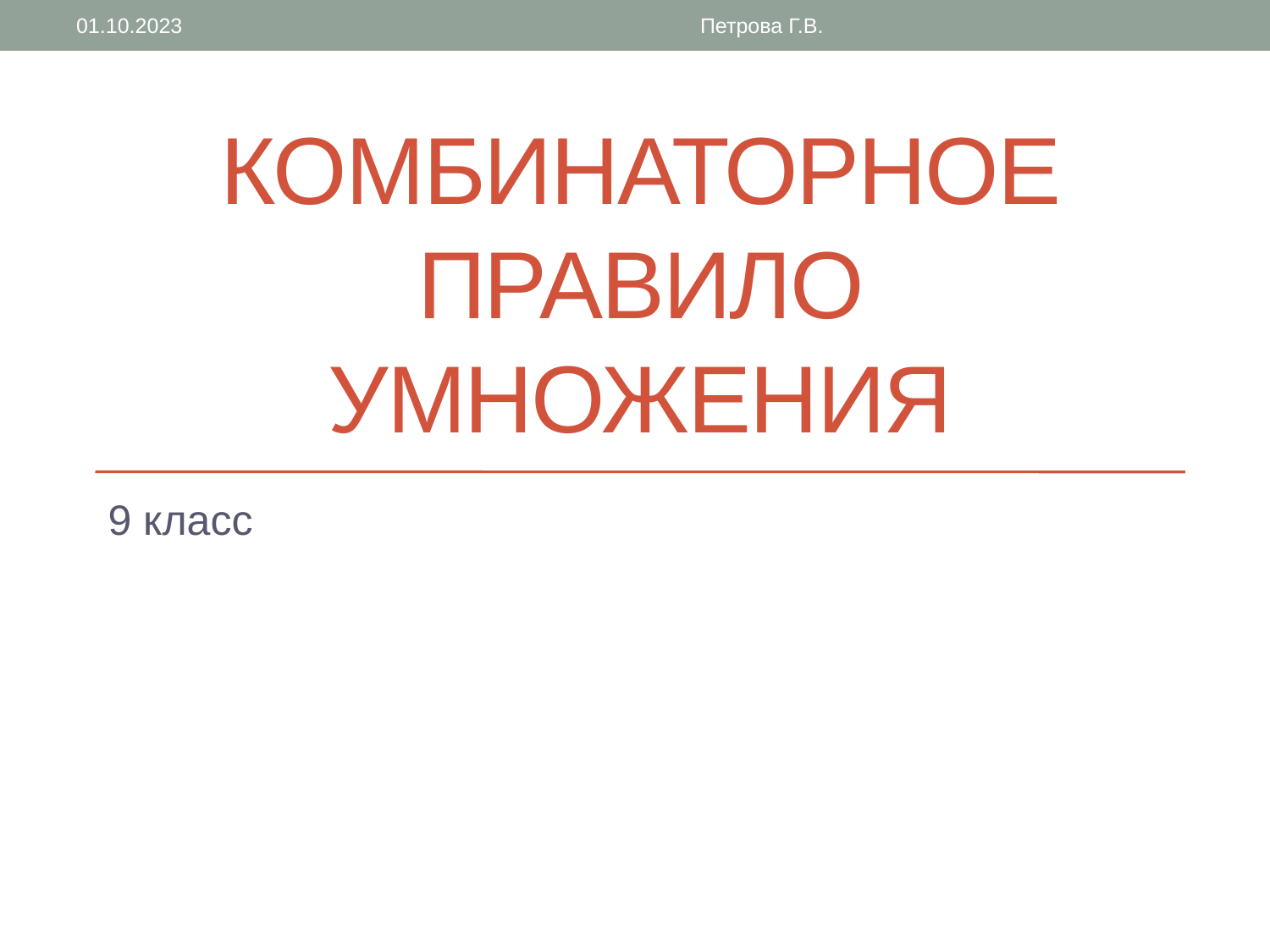

01.10.2023
Петрова Г.В.
# Комбинаторное правило умножения
9 класс